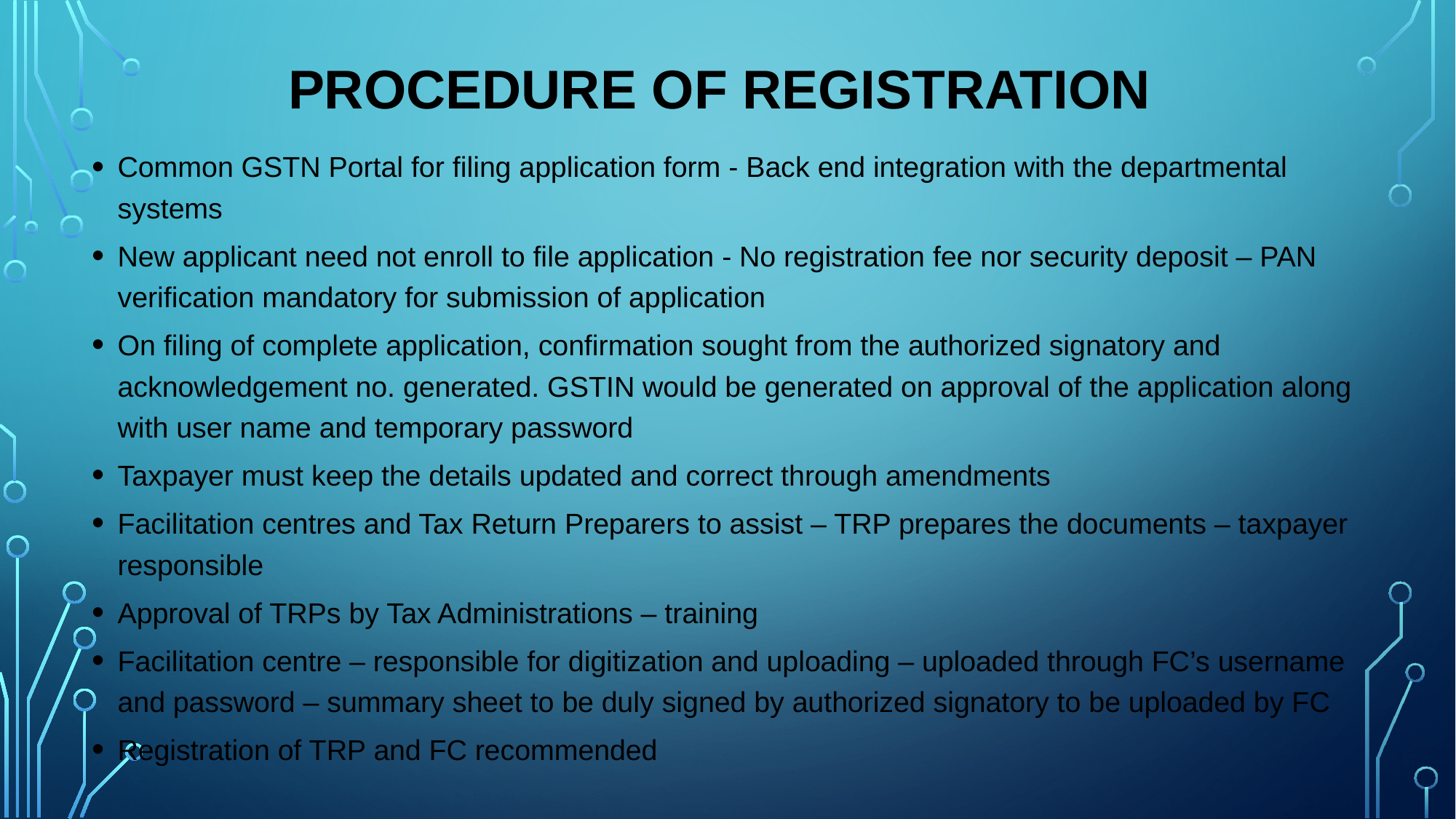

# PROCEDURE OF REGISTRATION
Common GSTN Portal for filing application form - Back end integration with the departmental systems
New applicant need not enroll to file application - No registration fee nor security deposit – PAN verification mandatory for submission of application
On filing of complete application, confirmation sought from the authorized signatory and acknowledgement no. generated. GSTIN would be generated on approval of the application along with user name and temporary password
Taxpayer must keep the details updated and correct through amendments
Facilitation centres and Tax Return Preparers to assist – TRP prepares the documents – taxpayer responsible
Approval of TRPs by Tax Administrations – training
Facilitation centre – responsible for digitization and uploading – uploaded through FC’s username and password – summary sheet to be duly signed by authorized signatory to be uploaded by FC
Registration of TRP and FC recommended